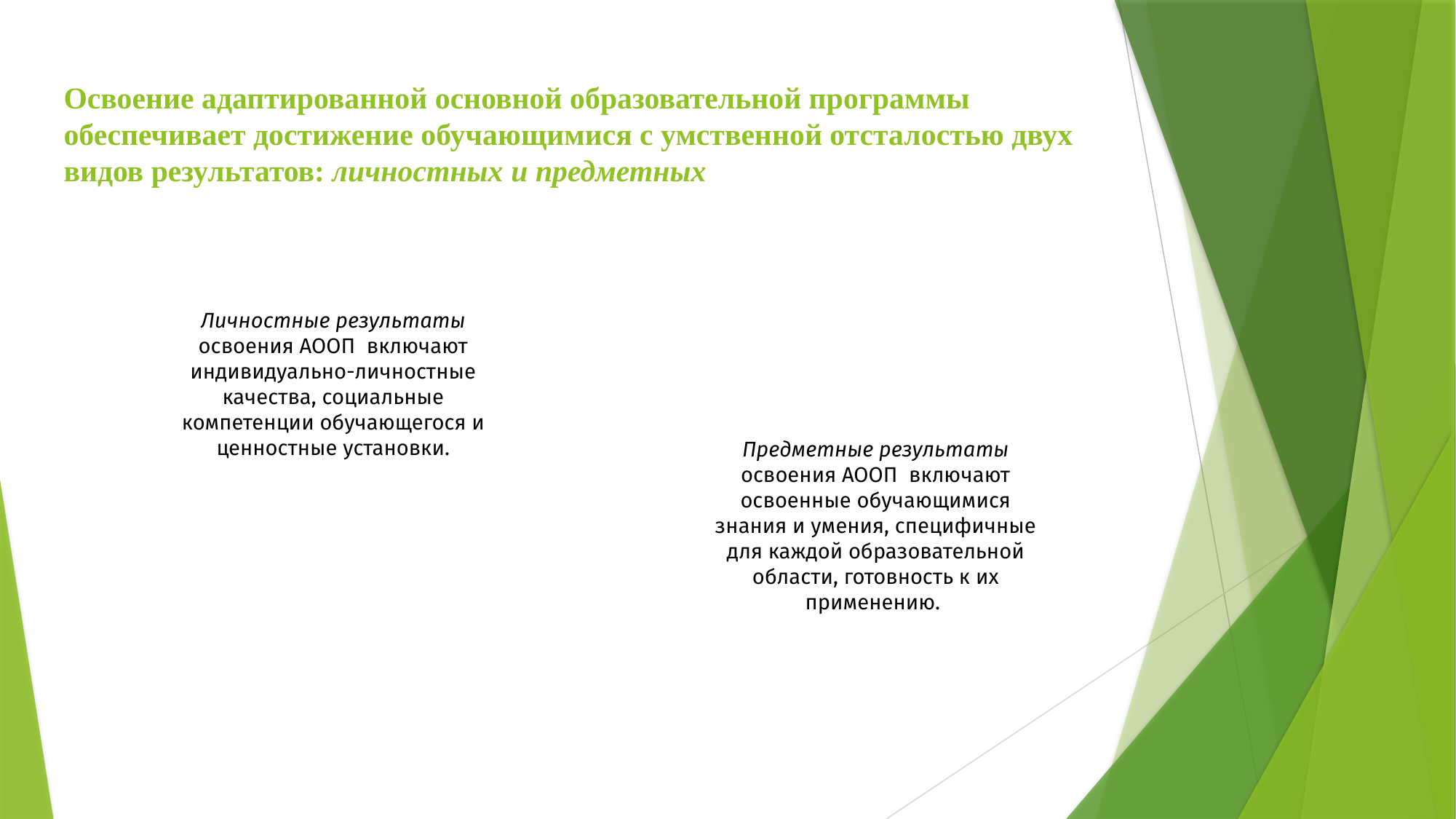

Освоение адаптированной основной образовательной программы  обеспечивает достижение обучающимися с умственной отсталостью двух видов результатов: личностных и предметных
Личностные результаты освоения АООП  включают индивидуально-личностные качества, социальные компетенции обучающегося и ценностные установки.
Предметные результаты освоения АООП  включают освоенные обучающимися знания и умения, специфичные для каждой образовательной области, готовность к их применению.